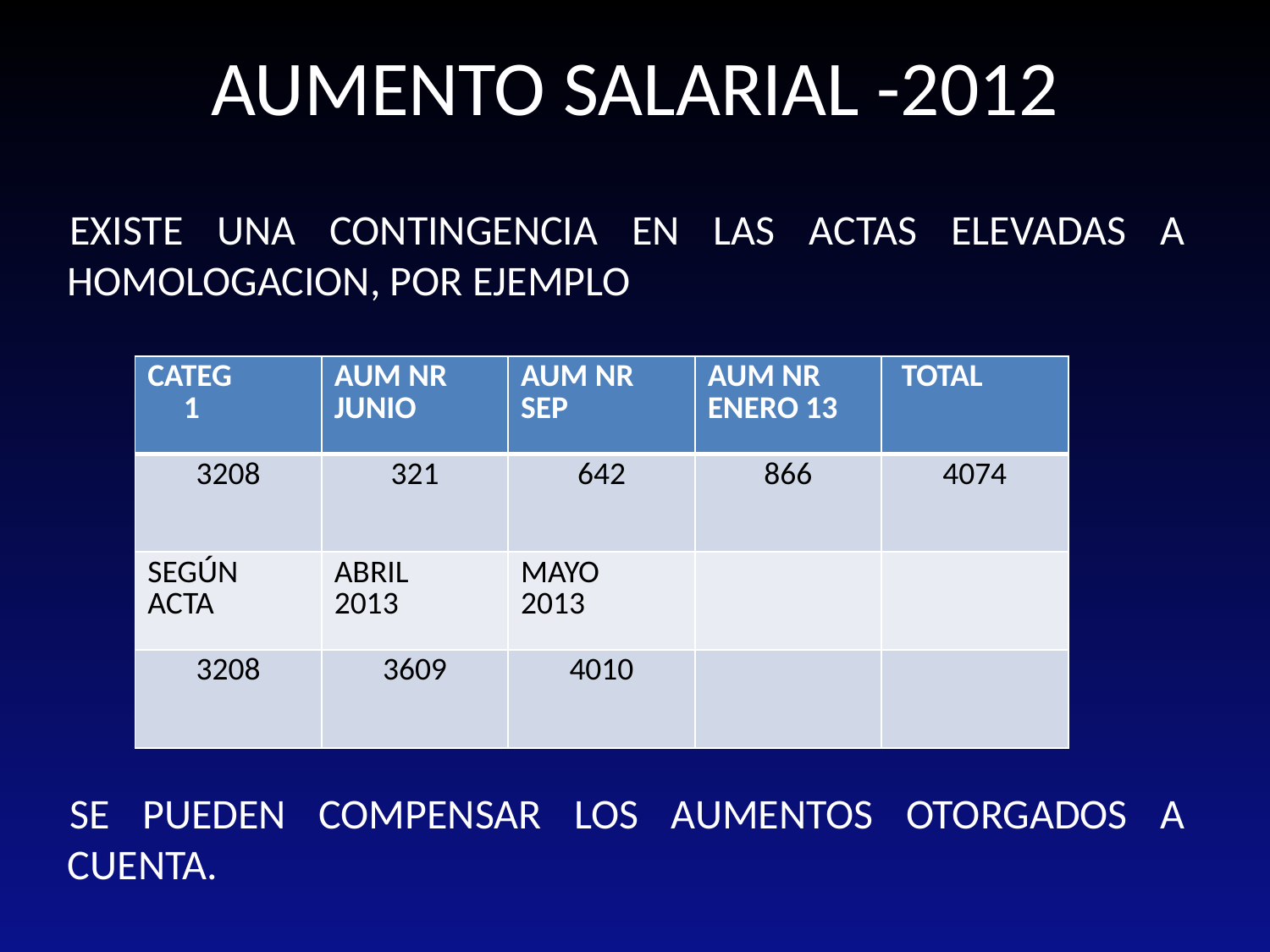

# AUMENTO SALARIAL -2012
EXISTE UNA CONTINGENCIA EN LAS ACTAS ELEVADAS A HOMOLOGACION, POR EJEMPLO

SE PUEDEN COMPENSAR LOS AUMENTOS OTORGADOS A CUENTA.
| CATEG 1 | AUM NR JUNIO | AUM NR SEP | AUM NR ENERO 13 | TOTAL |
| --- | --- | --- | --- | --- |
| 3208 | 321 | 642 | 866 | 4074 |
| SEGÚN ACTA | ABRIL 2013 | MAYO 2013 |  |  |
| 3208 | 3609 | 4010 |  |  |